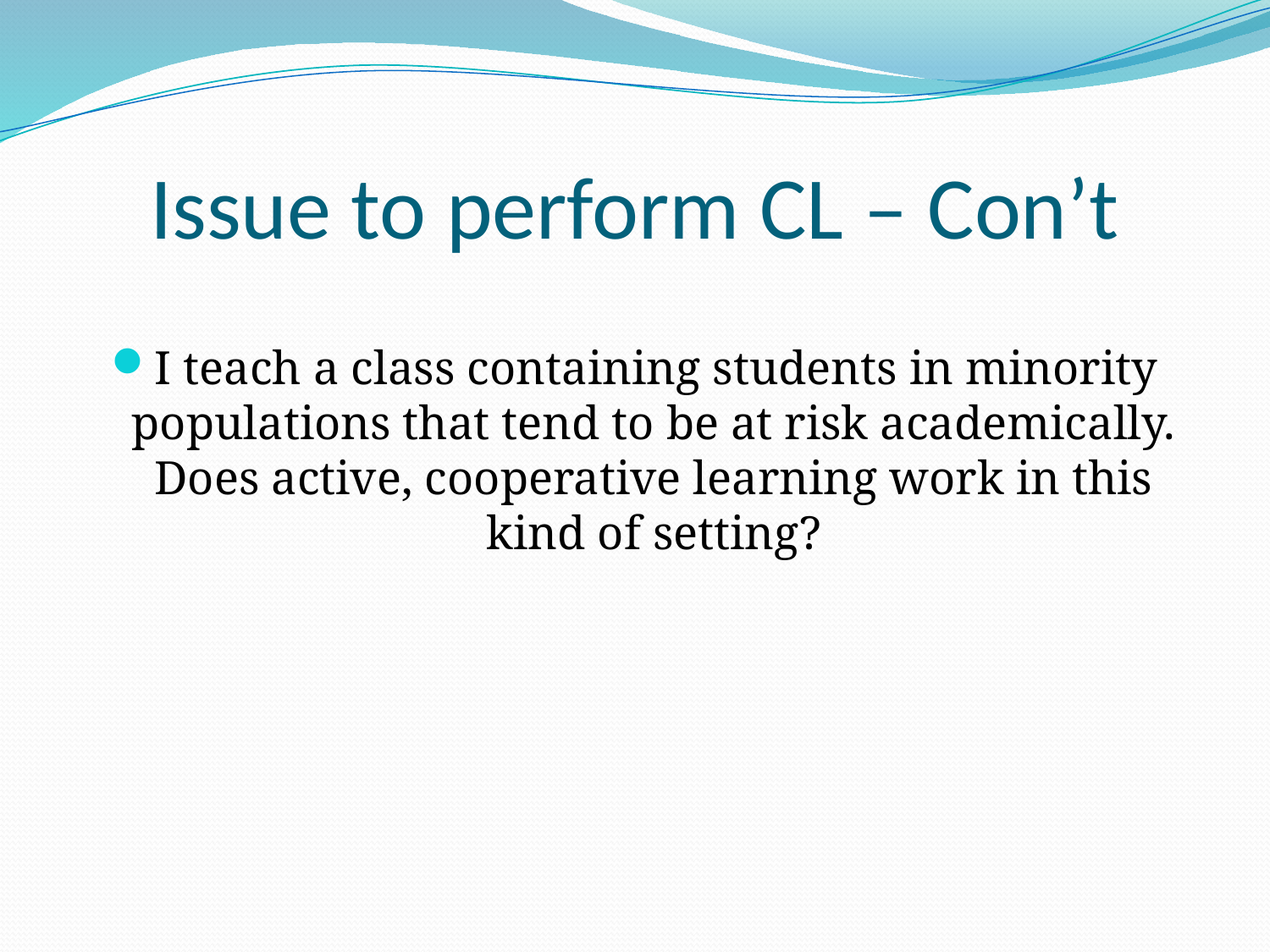

# Issue to perform CL – Con’t

I teach a class containing students in minority populations that tend to be at risk academically. Does active, cooperative learning work in this kind of setting?